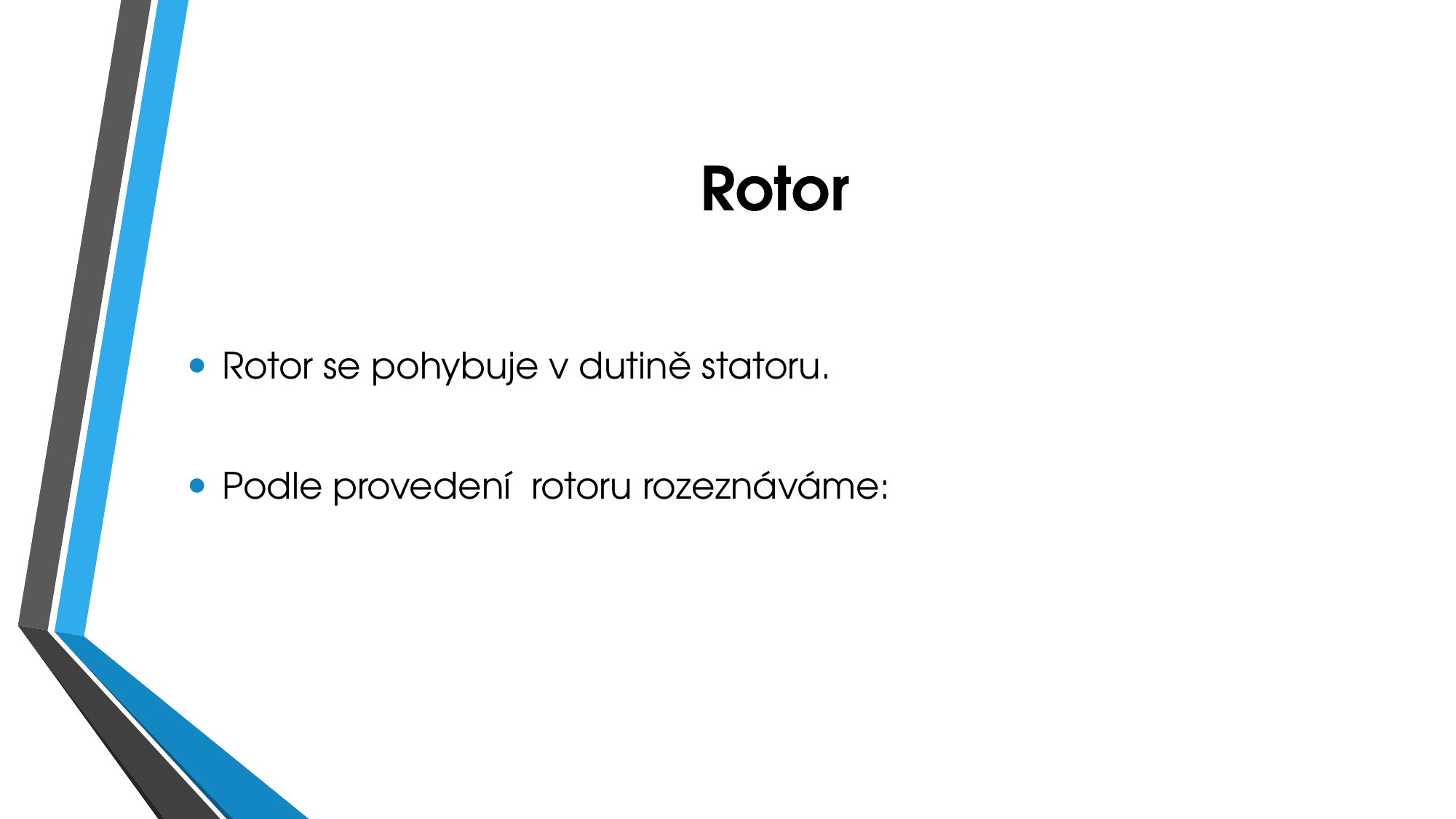

# Rotor
Rotor se pohybuje v dutině statoru.

Podle provedení  rotoru rozeznáváme: